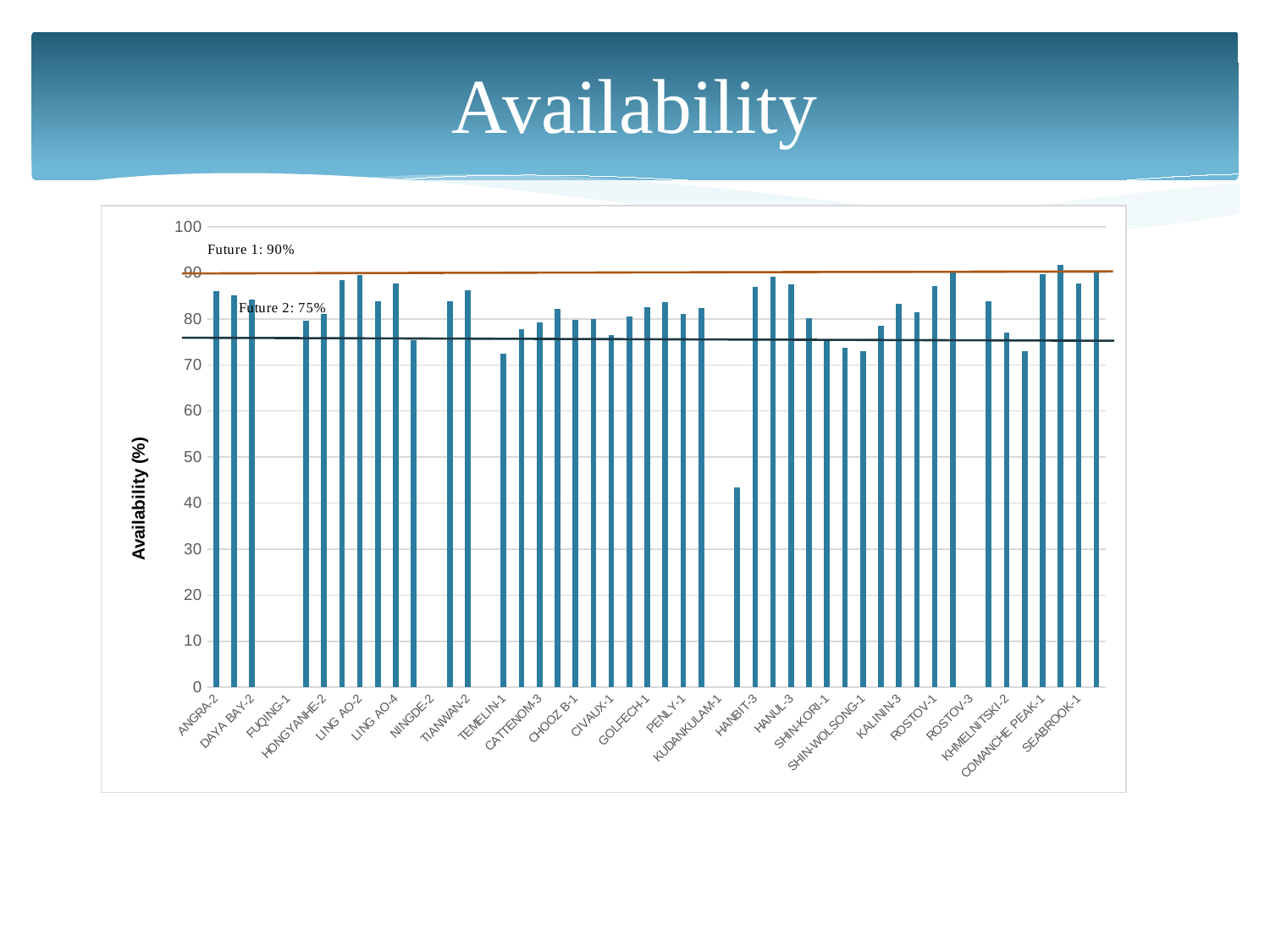

# Availability

### Chart

| Category | 2004 - 2014 |
|---|---|
| ANGRA-2 | 86.1 |
| DAYA BAY-1 | 85.1 |
| DAYA BAY-2 | 84.2 |
| FANGJIASHAN-1 | None |
| FUQING-1 | None |
| HONGYANHE-1 | 79.6 |
| HONGYANHE-2 | 81.1 |
| LING AO-1 | 88.5 |
| LING AO-2 | 89.6 |
| LING AO-3 | 83.9 |
| LING AO-4 | 87.7 |
| NINGDE-1 | 75.3 |
| NINGDE-2 | None |
| TIANWAN-1 | 83.8 |
| TIANWAN-2 | 86.3 |
| YANGJIANG-1 | None |
| TEMELIN-1 | 72.5 |
| TEMELIN-2 | 77.8 |
| CATTENOM-3 | 79.2 |
| CATTENOM-4 | 82.1 |
| CHOOZ B-1 | 79.7 |
| CHOOZ B-2 | 80.0 |
| CIVAUX-1 | 76.5 |
| CIVAUX-2 | 80.5 |
| GOLFECH-1 | 82.5 |
| GOLFECH-2 | 83.6 |
| PENLY-1 | 81.0 |
| PENLY-2 | 82.3 |
| KUDANKULAM-1 | None |
| TOMARI-3 | 43.4 |
| HANBIT-3 | 87.0 |
| HANBIT-4 | 89.1 |
| HANUL-3 | 87.5 |
| HANUL-4 | 80.1 |
| SHIN-KORI-1 | 75.3 |
| SHIN-KORI-2 | 73.7 |
| SHIN-WOLSONG-1 | 72.9 |
| BALAKOVO-4 | 78.5 |
| KALININ-3 | 83.3 |
| KALININ-4 | 81.5 |
| ROSTOV-1 | 87.2 |
| ROSTOV-2 | 90.5 |
| ROSTOV-3 | None |
| SIZEWELL B | 83.9 |
| KHMELNITSKI-2 | 77.1 |
| ROVNO-4 | 73.0 |
| COMANCHE PEAK-1 | 89.7 |
| COMANCHE PEAK-2 | 91.8 |
| SEABROOK-1 | 87.6 |
| WATTS BAR-1 | 90.2 |